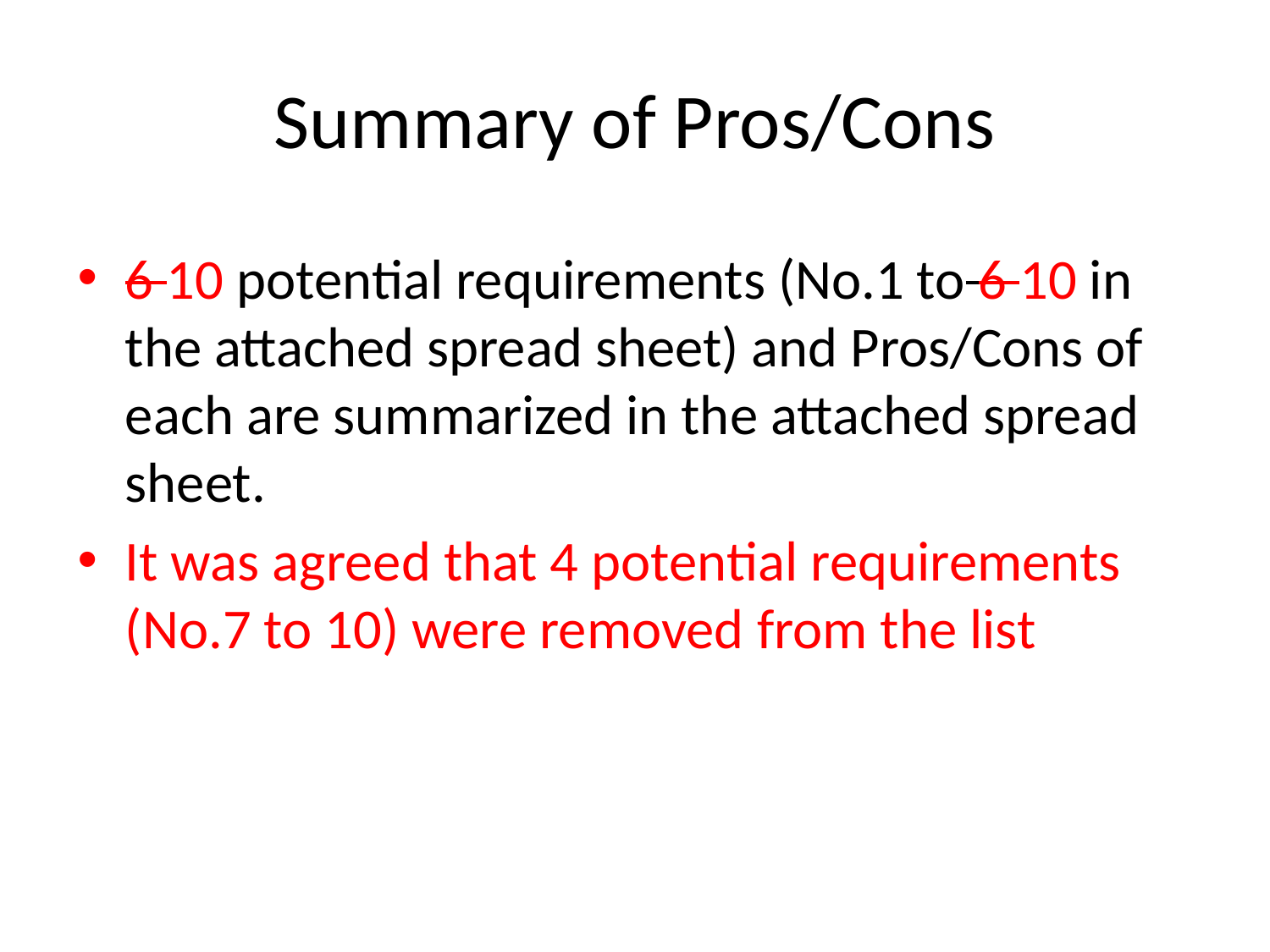

# Summary of Pros/Cons
6 10 potential requirements (No.1 to 6 10 in the attached spread sheet) and Pros/Cons of each are summarized in the attached spread sheet.
It was agreed that 4 potential requirements (No.7 to 10) were removed from the list